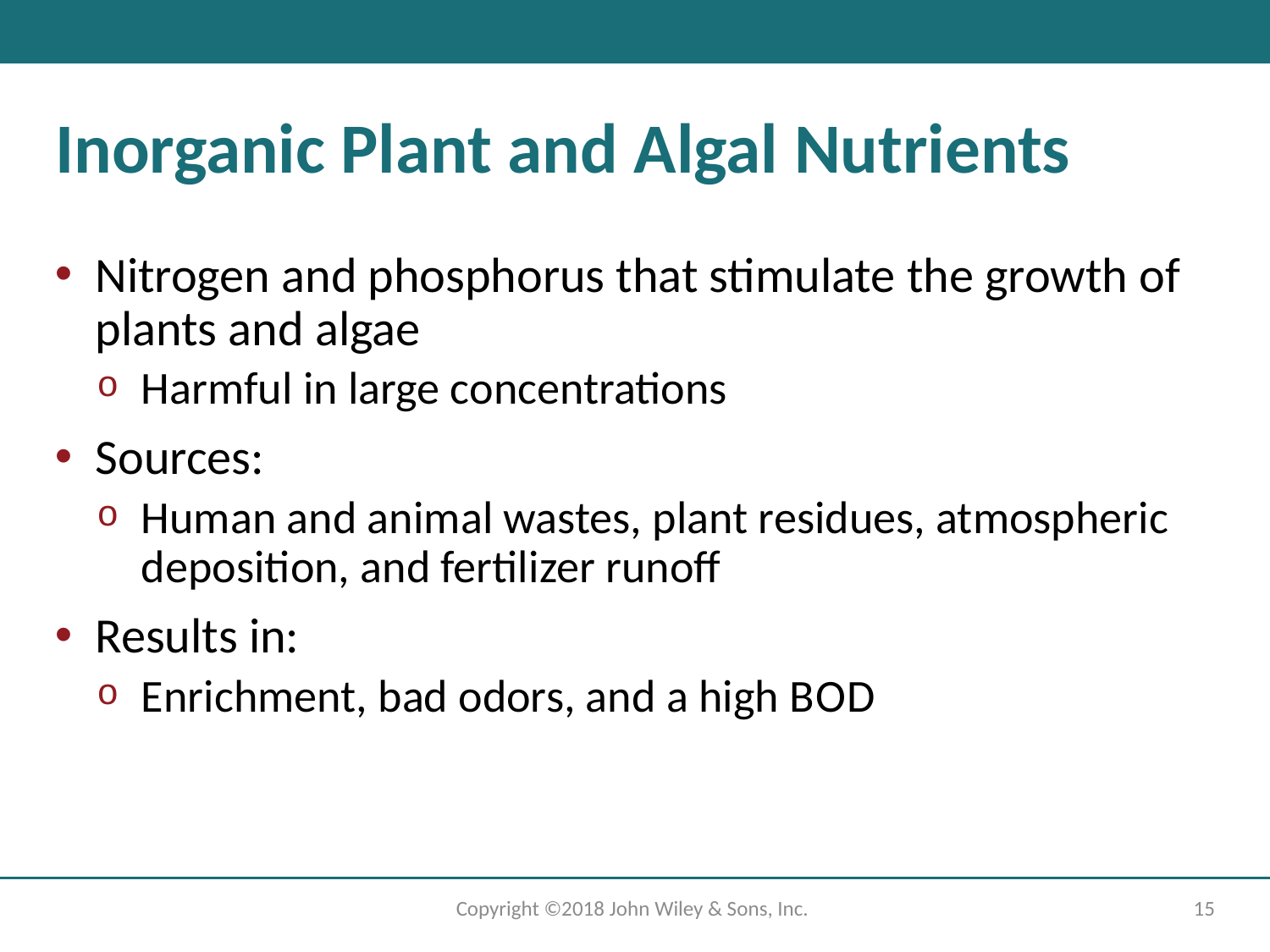

# Inorganic Plant and Algal Nutrients
Nitrogen and phosphorus that stimulate the growth of plants and algae
Harmful in large concentrations
Sources:
Human and animal wastes, plant residues, atmospheric deposition, and fertilizer runoff
Results in:
Enrichment, bad odors, and a high B O D
Copyright ©2018 John Wiley & Sons, Inc.
15